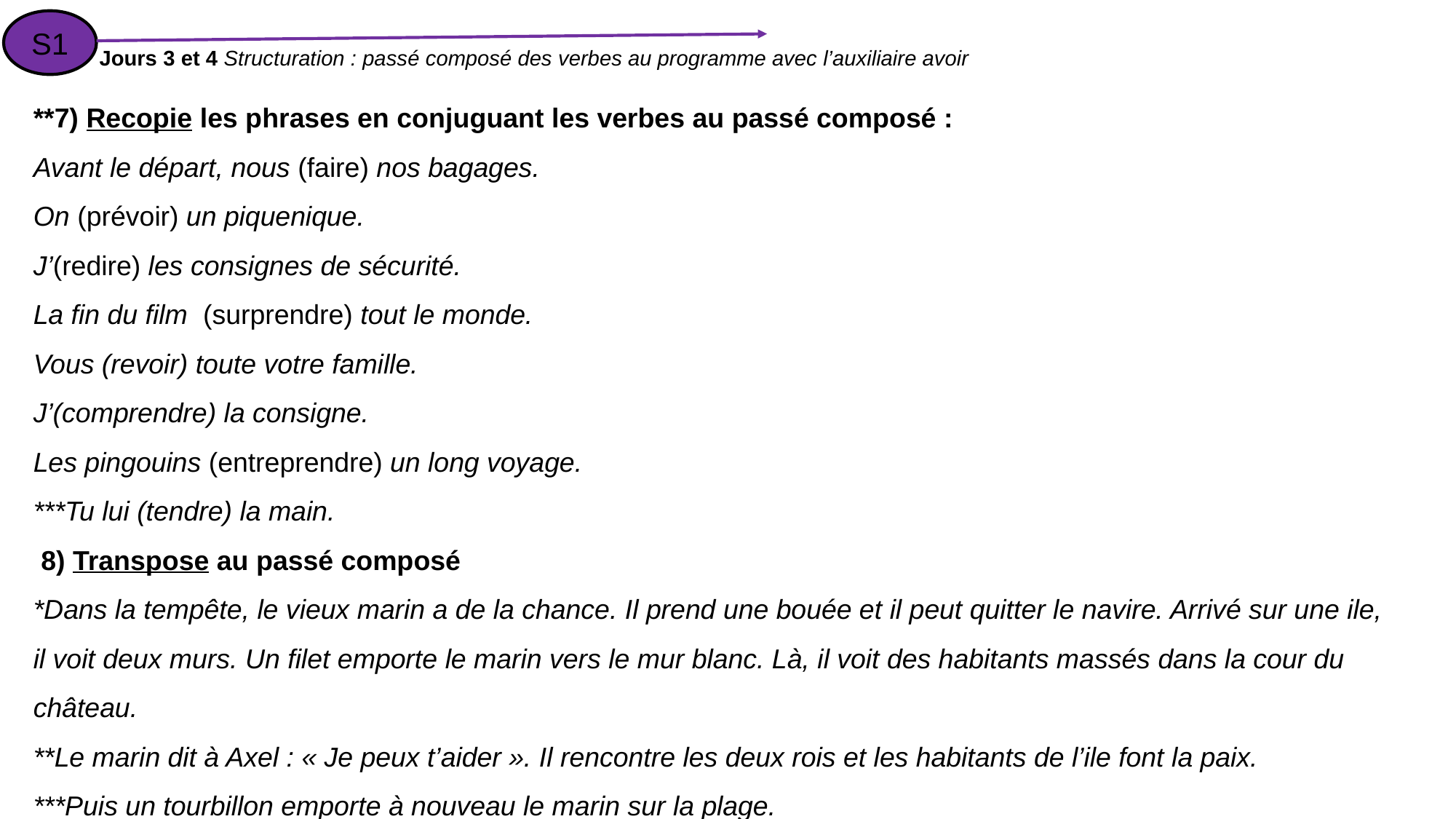

S1
Jours 3 et 4 Structuration : passé composé des verbes au programme avec l’auxiliaire avoir
**7) Recopie les phrases en conjuguant les verbes au passé composé :
Avant le départ, nous (faire) nos bagages.
On (prévoir) un piquenique.
J’(redire) les consignes de sécurité.
La fin du film  (surprendre) tout le monde.
Vous (revoir) toute votre famille.
J’(comprendre) la consigne.
Les pingouins (entreprendre) un long voyage.
***Tu lui (tendre) la main.
 8) Transpose au passé composé
*Dans la tempête, le vieux marin a de la chance. Il prend une bouée et il peut quitter le navire. Arrivé sur une ile, il voit deux murs. Un filet emporte le marin vers le mur blanc. Là, il voit des habitants massés dans la cour du château.
**Le marin dit à Axel : « Je peux t’aider ». Il rencontre les deux rois et les habitants de l’ile font la paix.
***Puis un tourbillon emporte à nouveau le marin sur la plage.